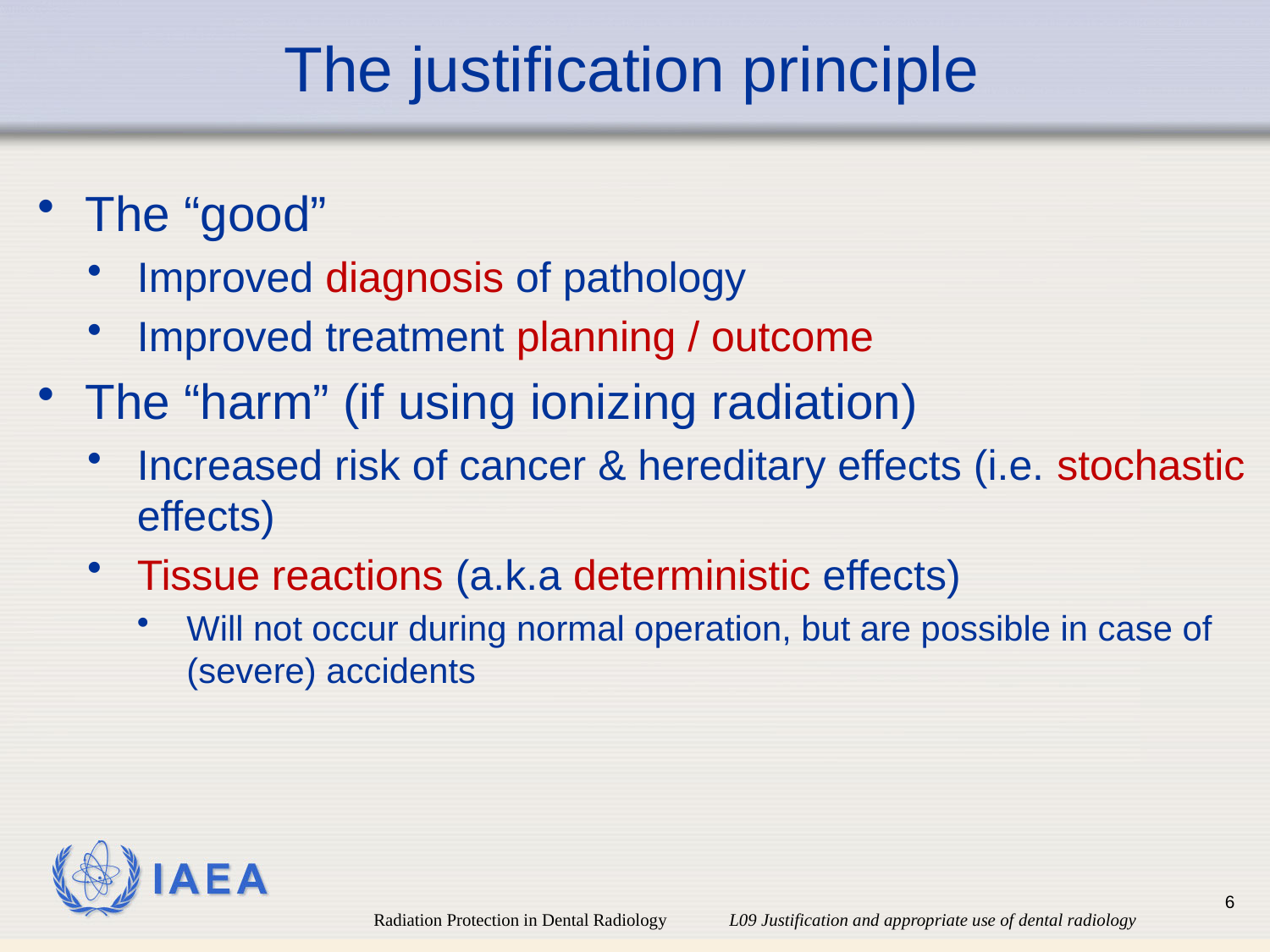

# The justification principle
The “good”
Improved diagnosis of pathology
Improved treatment planning / outcome
The “harm” (if using ionizing radiation)
Increased risk of cancer & hereditary effects (i.e. stochastic effects)
Tissue reactions (a.k.a deterministic effects)
Will not occur during normal operation, but are possible in case of (severe) accidents

6
Radiation Protection in Dental Radiology              L09 Justification and appropriate use of dental radiology